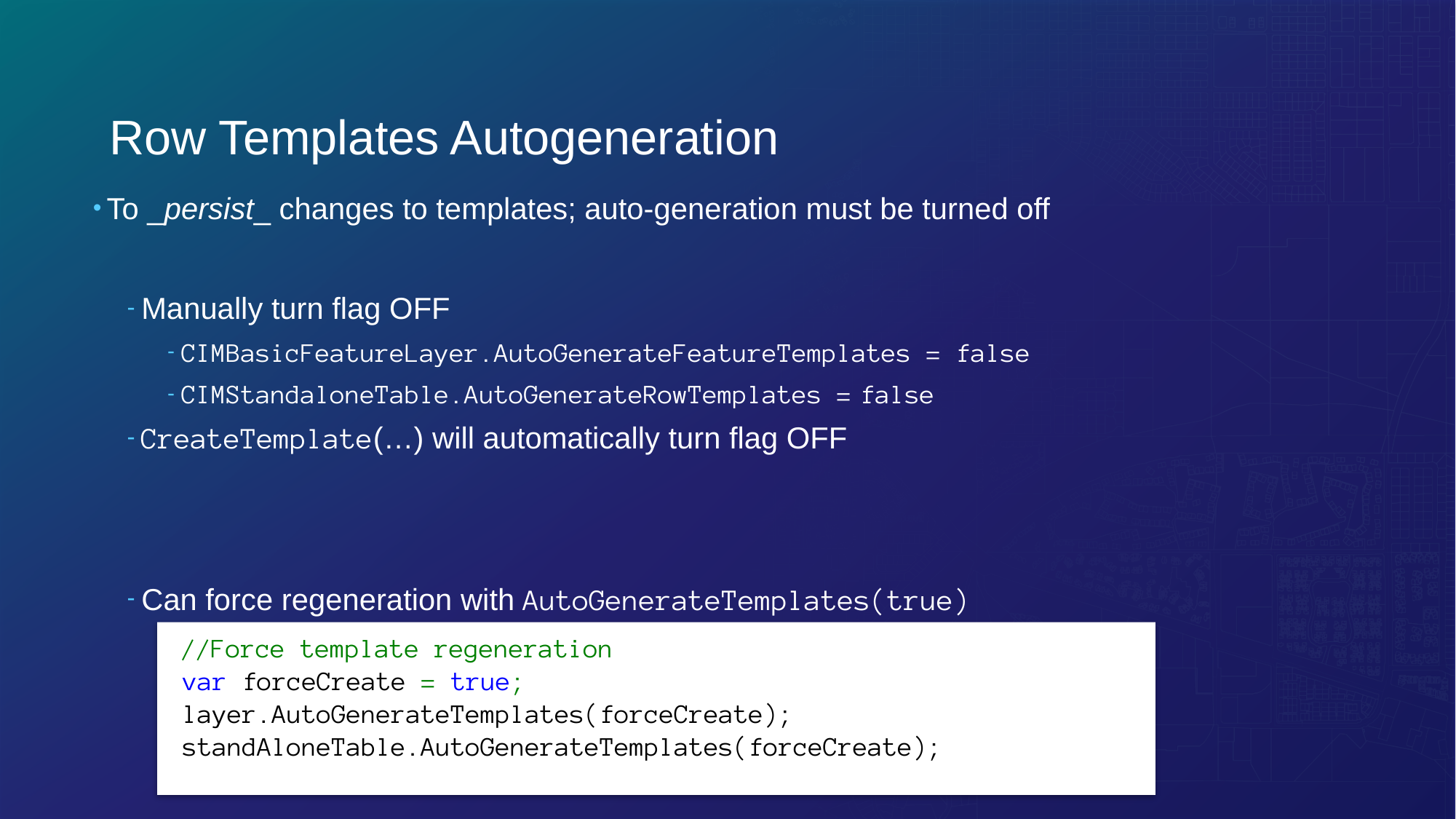

# Row Templates Autogeneration
To _persist_ changes to templates; auto-generation must be turned off

Manually turn flag OFF
CIMBasicFeatureLayer.AutoGenerateFeatureTemplates = false
CIMStandaloneTable.AutoGenerateRowTemplates = false
CreateTemplate(…) will automatically turn flag OFF

Can force regeneration with AutoGenerateTemplates(true)
Any changes will be lost

*The UI and CreateTemplate(…) turn off autogeneration automatically

 //Force template regeneration
 var forceCreate = true;
 layer.AutoGenerateTemplates(forceCreate);
 standAloneTable.AutoGenerateTemplates(forceCreate);